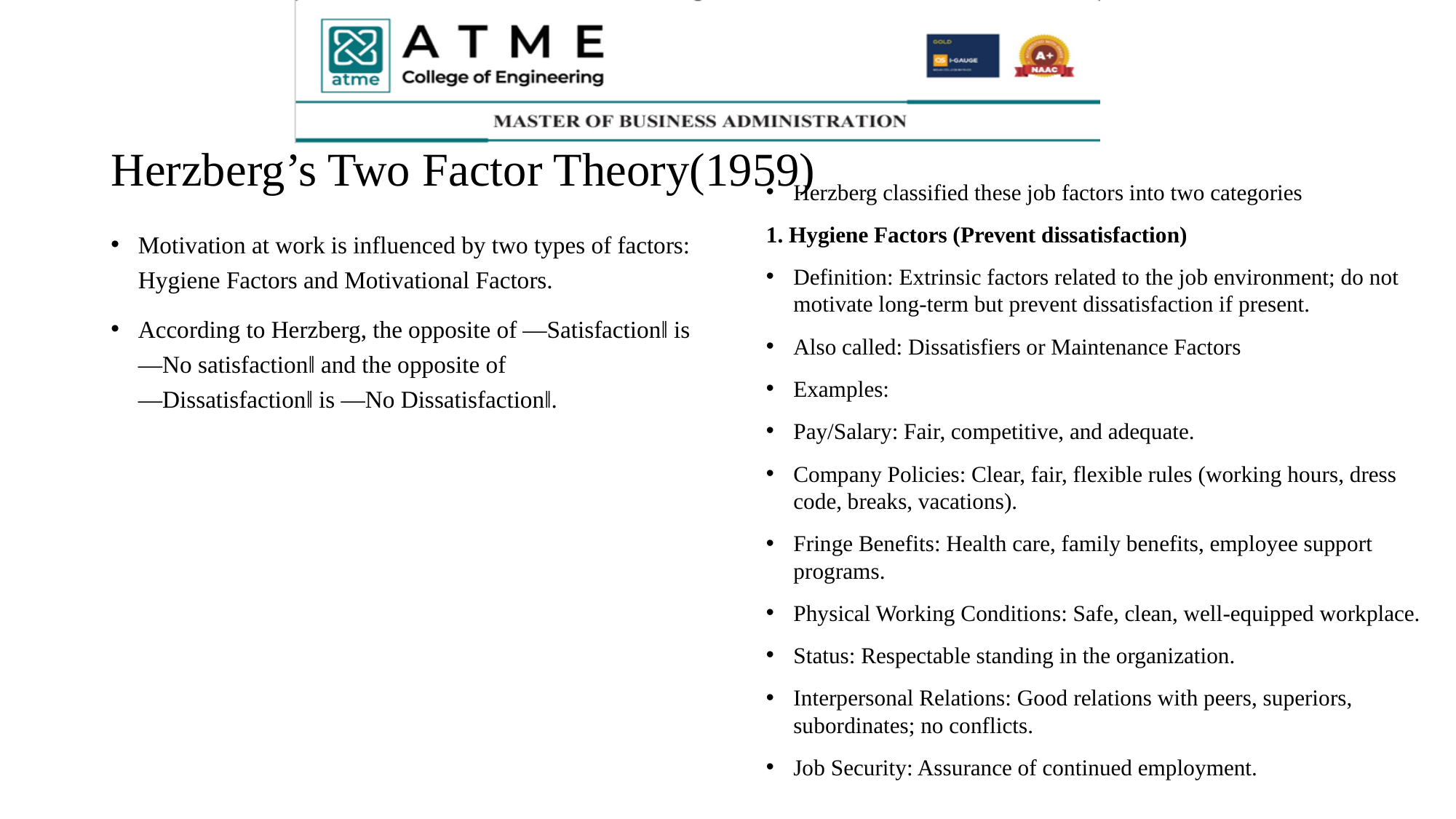

# Herzberg’s Two Factor Theory(1959)
Herzberg classified these job factors into two categories
1. Hygiene Factors (Prevent dissatisfaction)
Definition: Extrinsic factors related to the job environment; do not motivate long-term but prevent dissatisfaction if present.
Also called: Dissatisfiers or Maintenance Factors
Examples:
Pay/Salary: Fair, competitive, and adequate.
Company Policies: Clear, fair, flexible rules (working hours, dress code, breaks, vacations).
Fringe Benefits: Health care, family benefits, employee support programs.
Physical Working Conditions: Safe, clean, well-equipped workplace.
Status: Respectable standing in the organization.
Interpersonal Relations: Good relations with peers, superiors, subordinates; no conflicts.
Job Security: Assurance of continued employment.

Motivation at work is influenced by two types of factors: Hygiene Factors and Motivational Factors.
According to Herzberg, the opposite of ―Satisfaction‖ is ―No satisfaction‖ and the opposite of
―Dissatisfaction‖ is ―No Dissatisfaction‖.